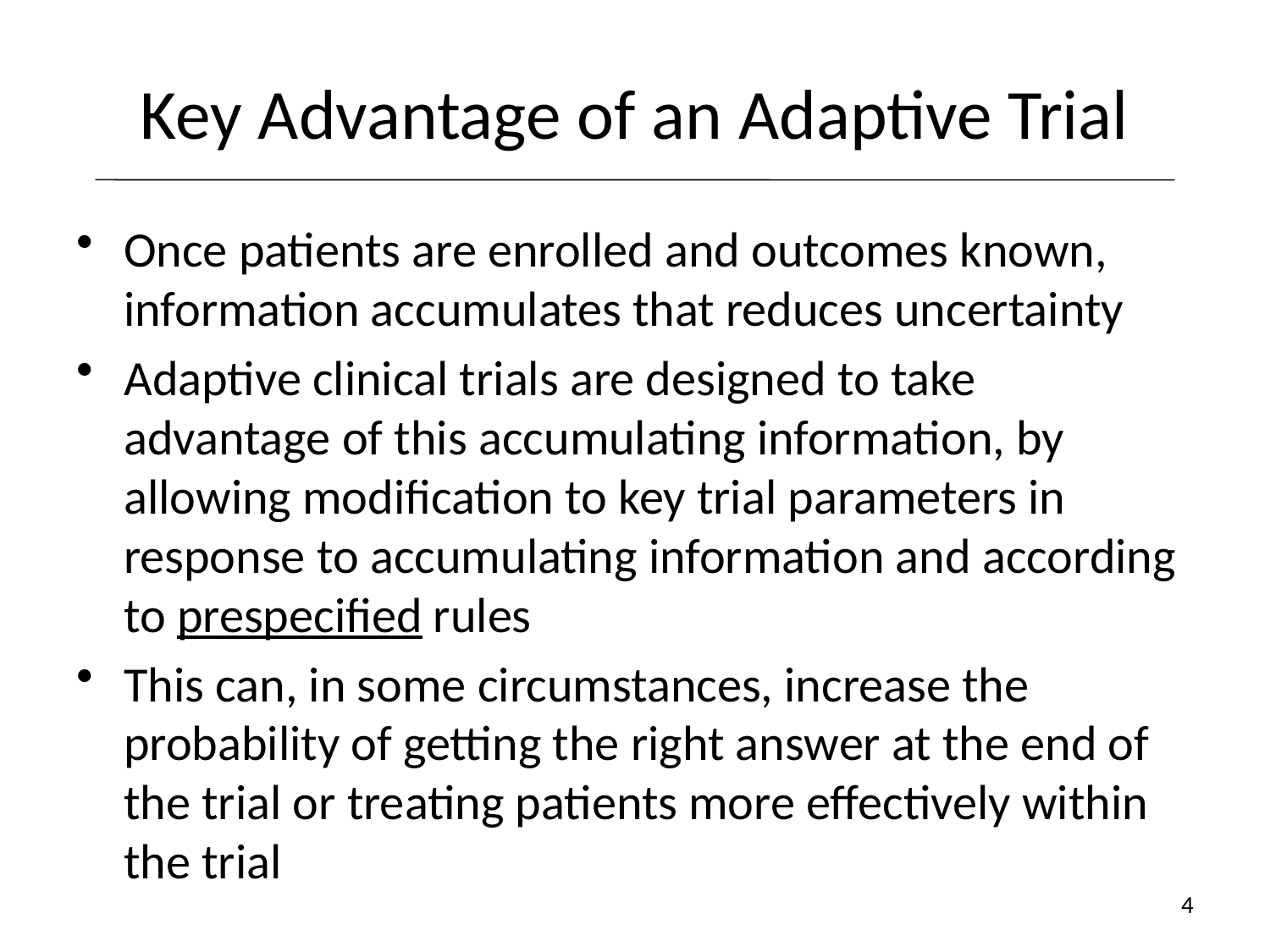

# Key Advantage of an Adaptive Trial

Once patients are enrolled and outcomes known, information accumulates that reduces uncertainty
Adaptive clinical trials are designed to take advantage of this accumulating information, by allowing modification to key trial parameters in response to accumulating information and according to prespecified rules
This can, in some circumstances, increase the probability of getting the right answer at the end of the trial or treating patients more effectively within the trial
4